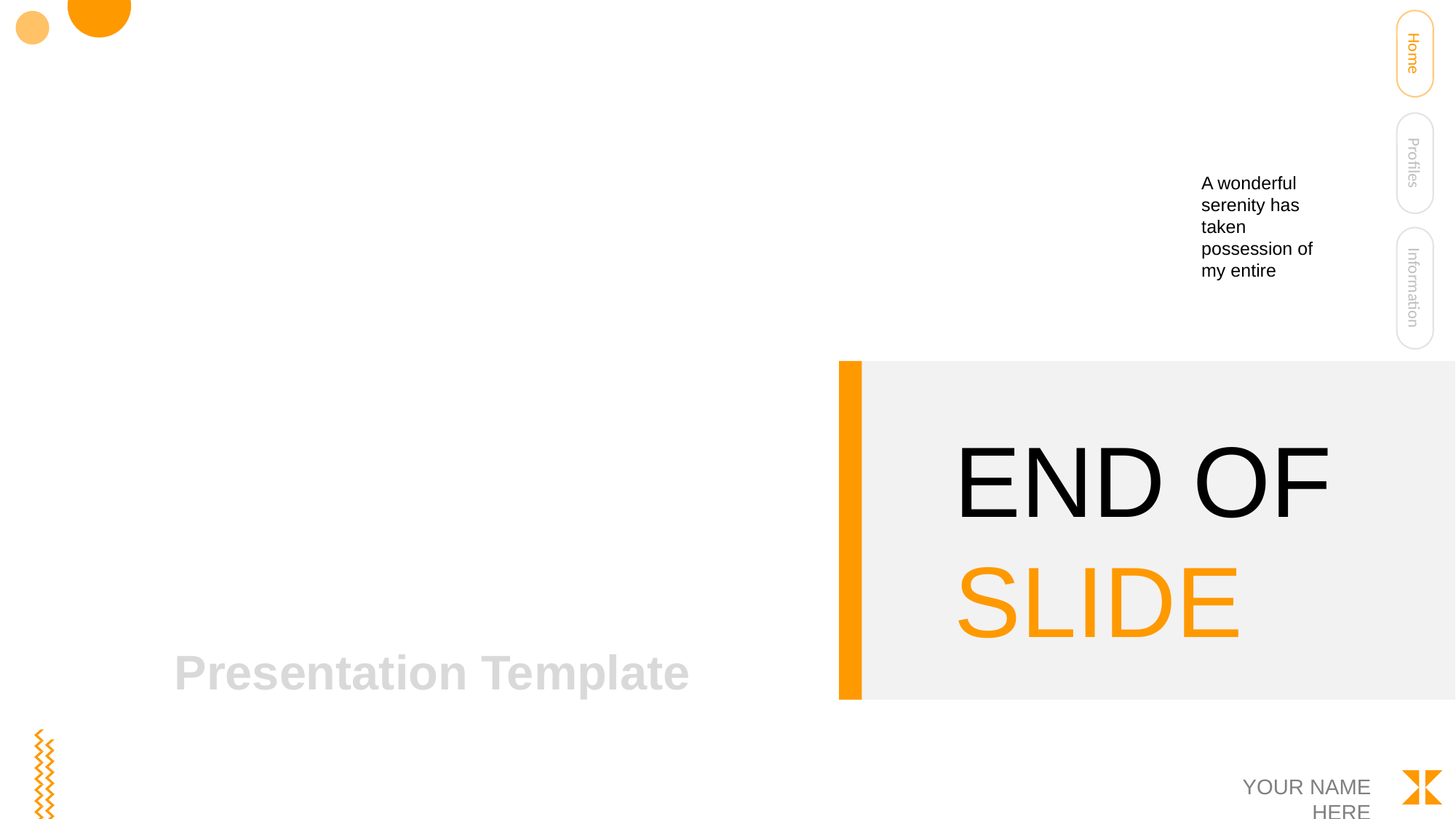

Home

Profiles
A wonderful serenity has taken possession of my entire
Information

END OF SLIDE
Presentation Template
YOUR NAME HERE